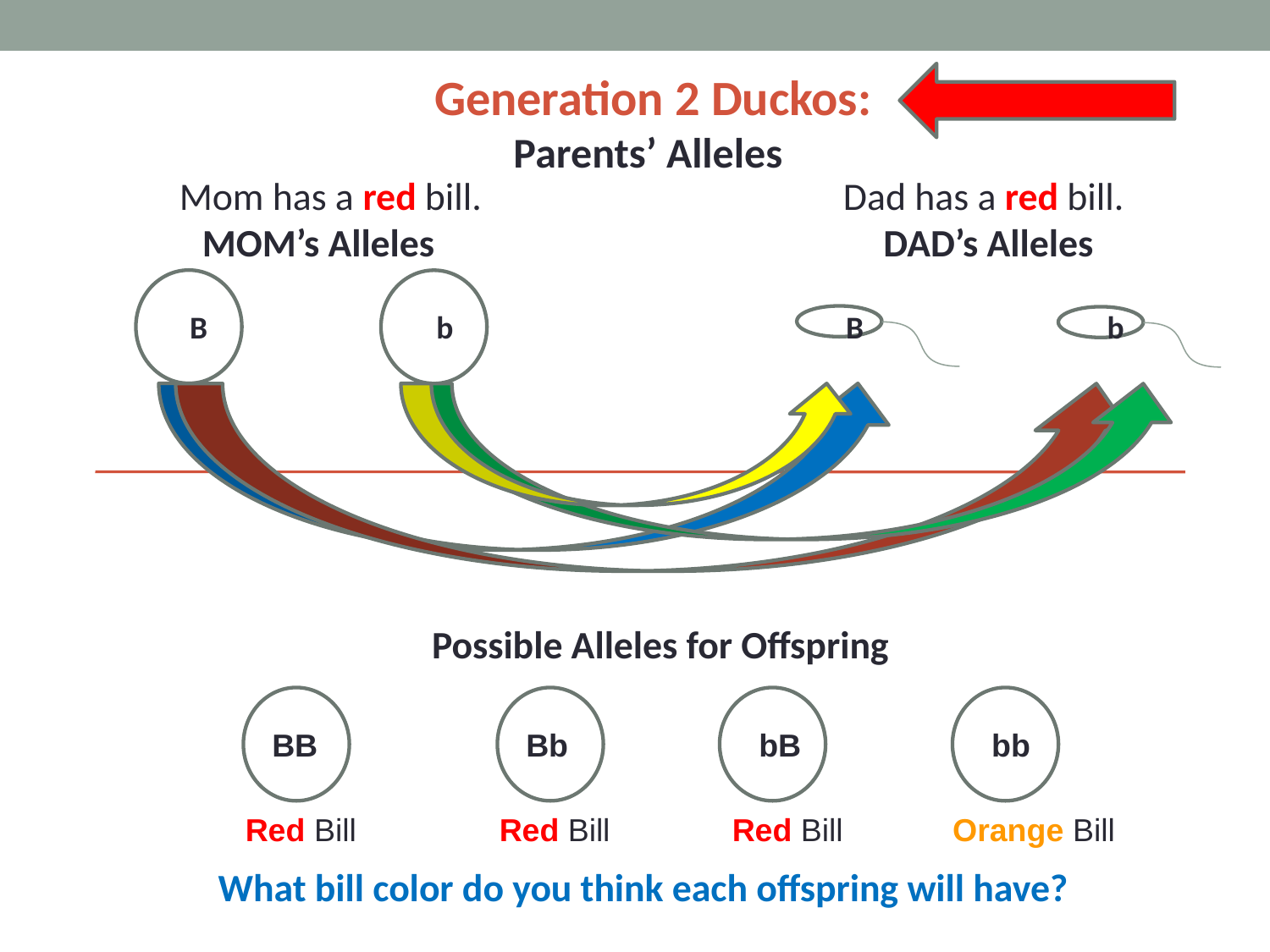

Generation 2 Duckos:
Parents’ Alleles

   Mom has a red bill. 		              Dad has a red bill.
      MOM’s Alleles				    DAD’s Alleles

    B		   b			       B		        b

		           Possible Alleles for Offspring

   BB
   Bb
   bB
   bb
Red Bill
Red Bill
Red Bill
 Orange Bill
What bill color do you think each offspring will have?